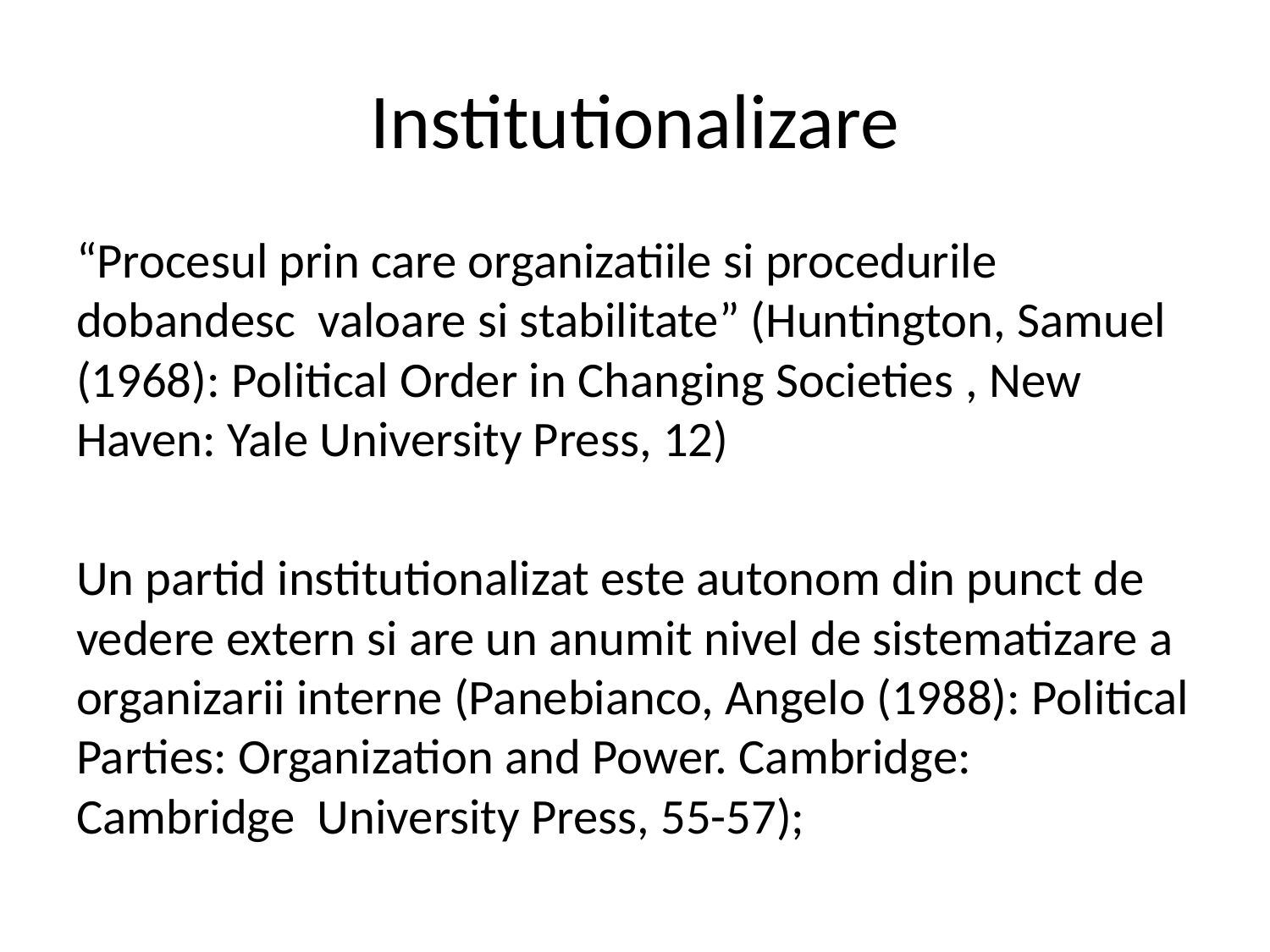

# Institutionalizare
“Procesul prin care organizatiile si procedurile dobandesc  valoare si stabilitate” (Huntington, Samuel (1968): Political Order in Changing Societies , New Haven: Yale University Press, 12)

Un partid institutionalizat este autonom din punct de vedere extern si are un anumit nivel de sistematizare a organizarii interne (Panebianco, Angelo (1988): Political Parties: Organization and Power. Cambridge: Cambridge  University Press, 55-57);